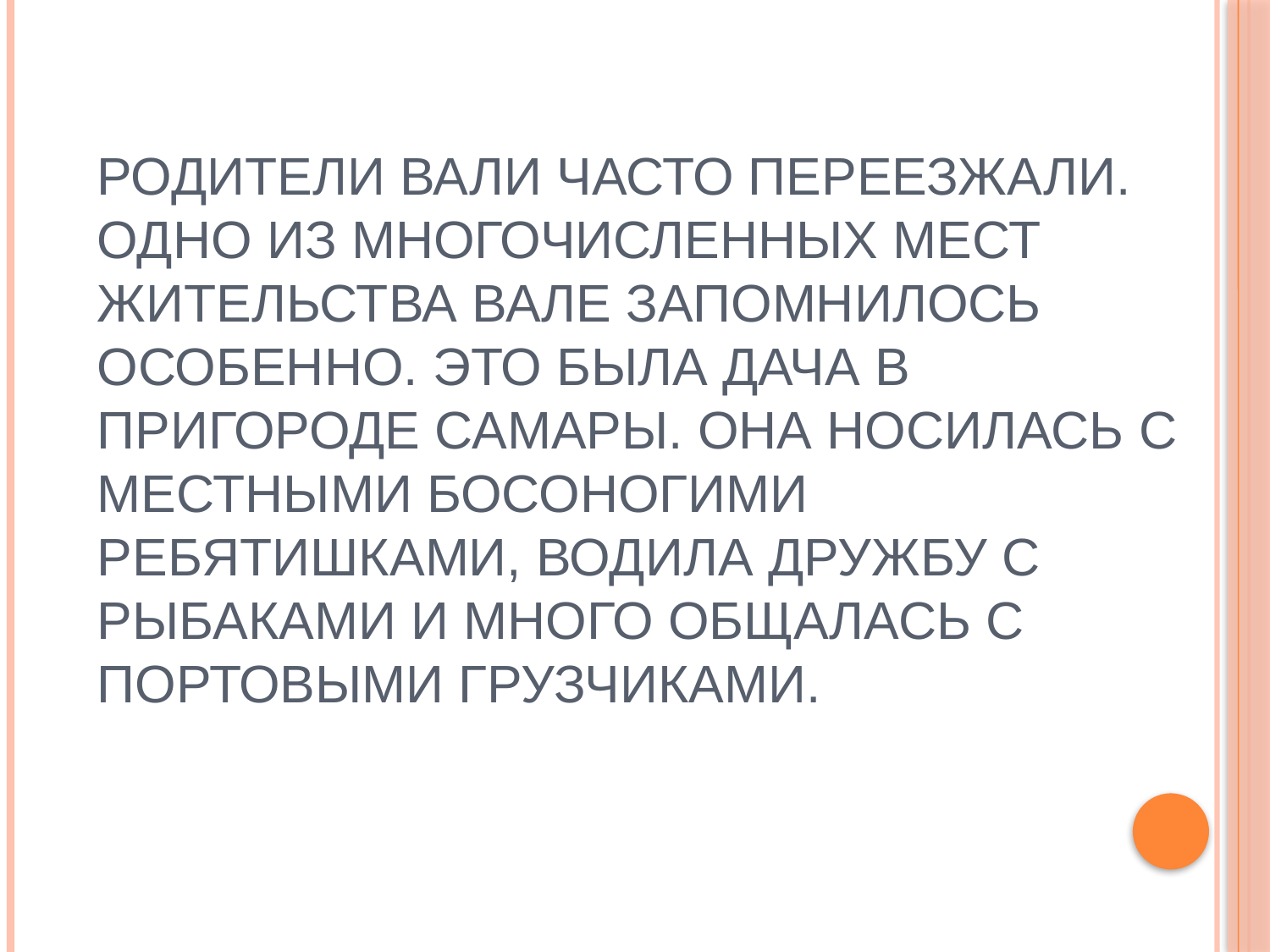

# Родители Вали часто переезжали. Одно из многочисленных мест жительства Вале запомнилось особенно. Это была дача в пригороде Самары. Она носилась с местными босоногими ребятишками, водила дружбу с рыбаками и много общалась с портовыми грузчиками.